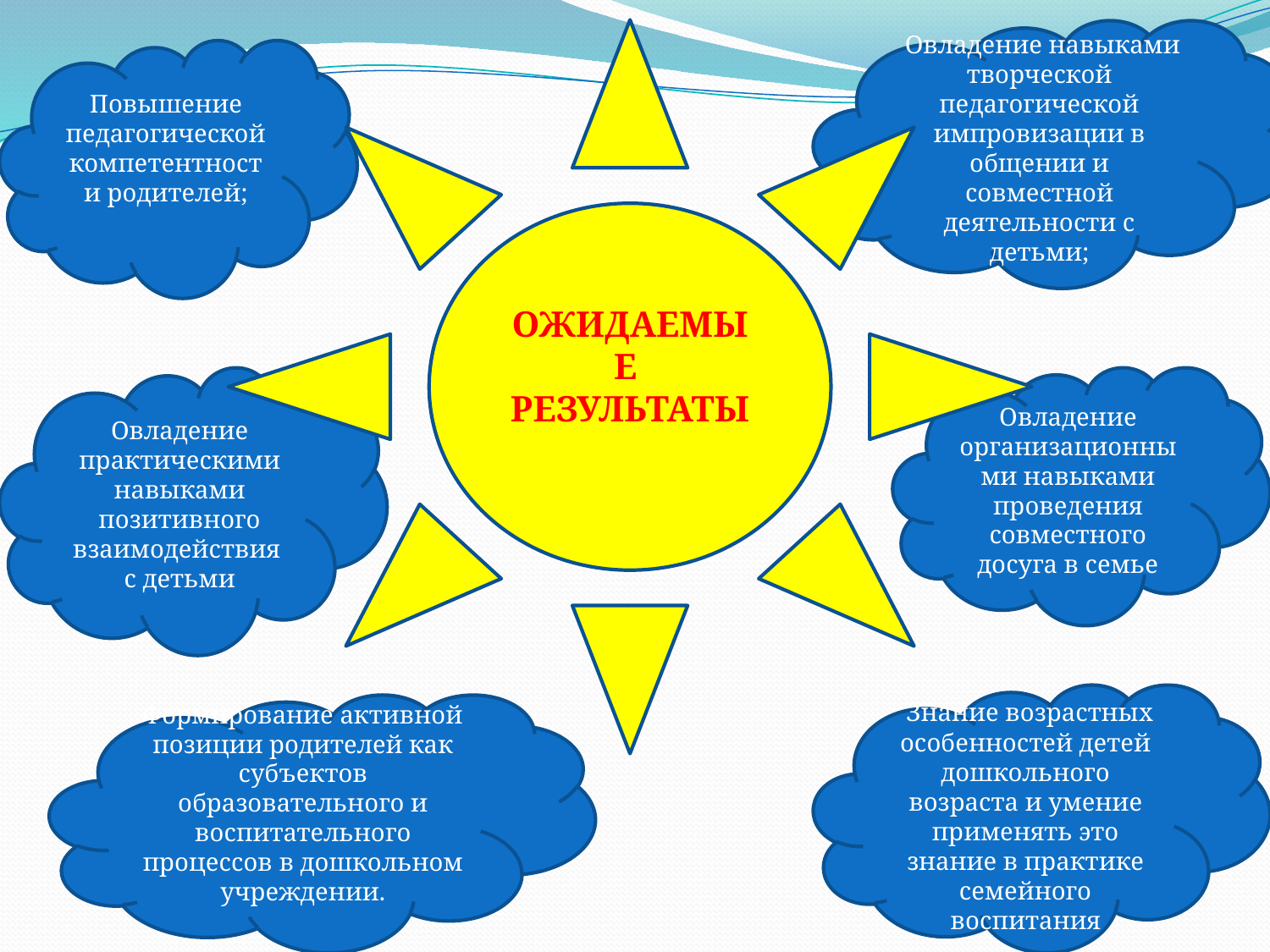

ОЖИДАЕМЫЕ
РЕЗУЛЬТАТЫ

 Овладение навыками творческой педагогической импровизации в общении и совместной деятельности с детьми;

Повышение педагогической компетентности родителей;

Овладение практическими навыками позитивного взаимодействия
с детьми
Овладение организационными навыками проведения совместного досуга в семье
 Знание возрастных особенностей детей дошкольного возраста и умение применять это знание в практике семейного воспитания
Формирование активной позиции родителей как субъектов образовательного и воспитательного процессов в дошкольном учреждении.